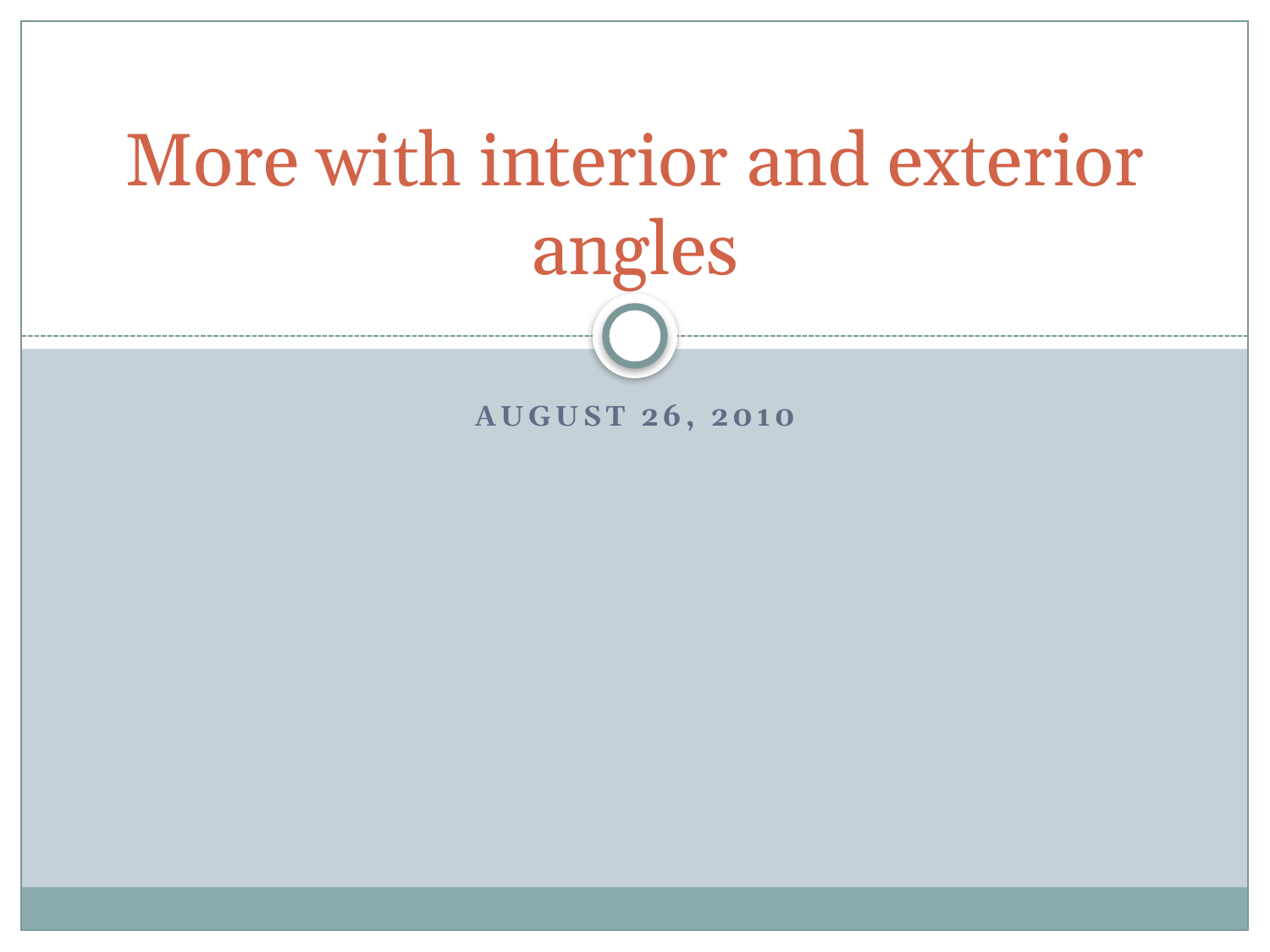

# More with interior and exterior angles
August 26, 2010